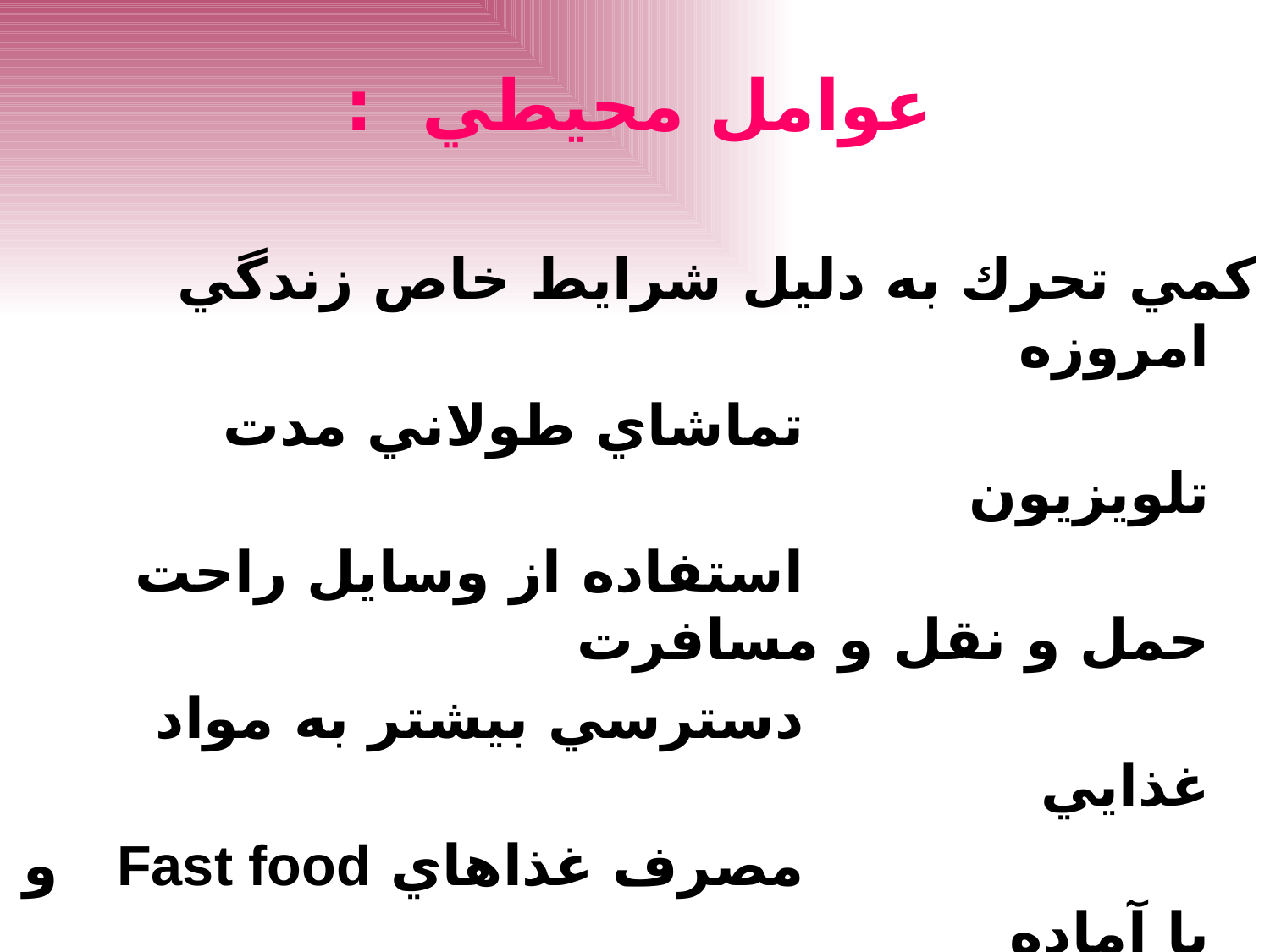

# عوامل محيطي  :
كمي تحرك به دليل شرايط خاص زندگي امروزه
                       تماشاي طولاني مدت تلويزيون
                       استفاده از وسايل راحت حمل و نقل و مسافرت
                       دسترسي بيشتر به مواد غذايي
                       مصرف غذاهاي Fast food   و يا آماده